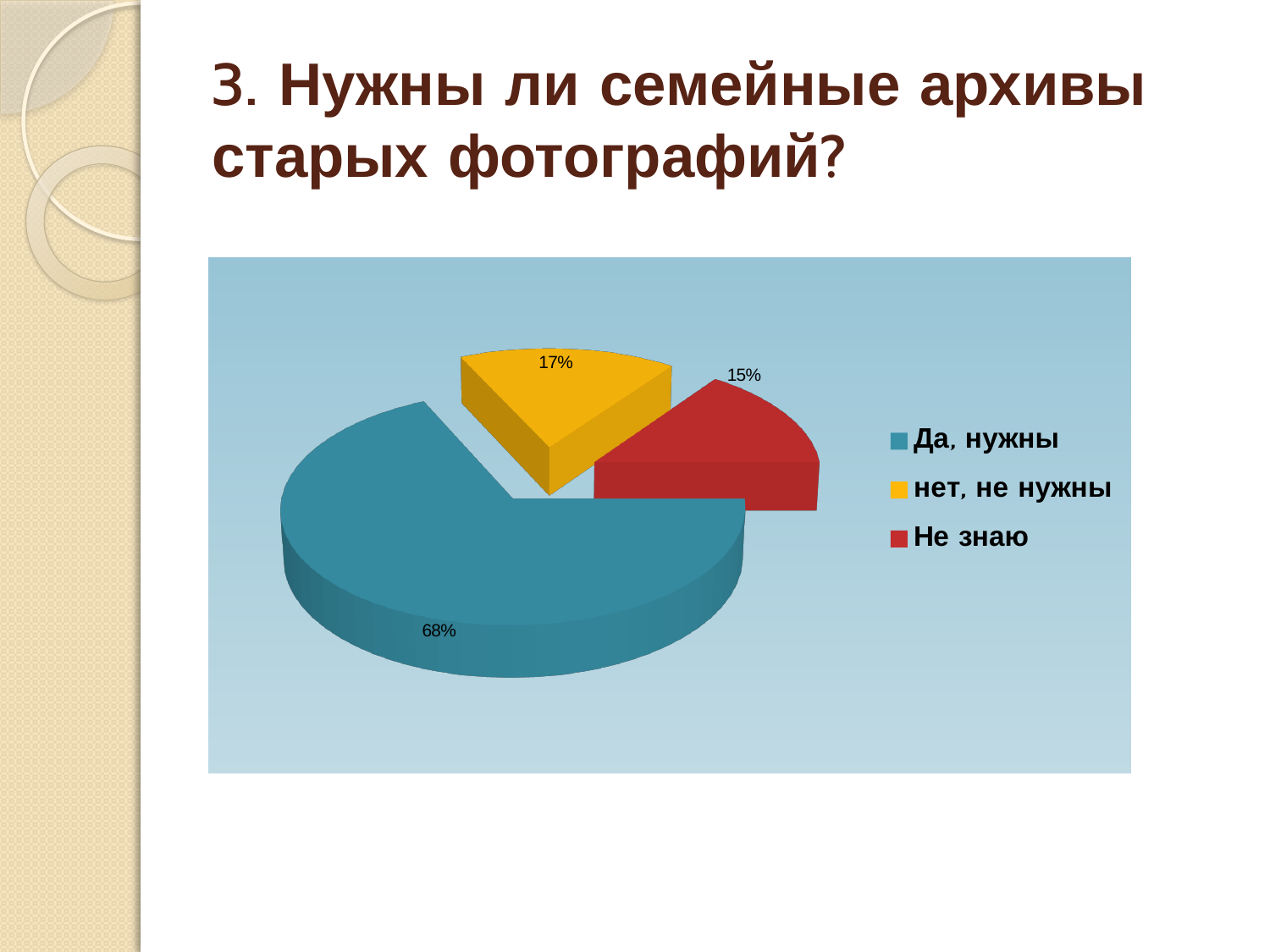

# 3. Нужны ли семейные архивы старых фотографий?

[unsupported chart]